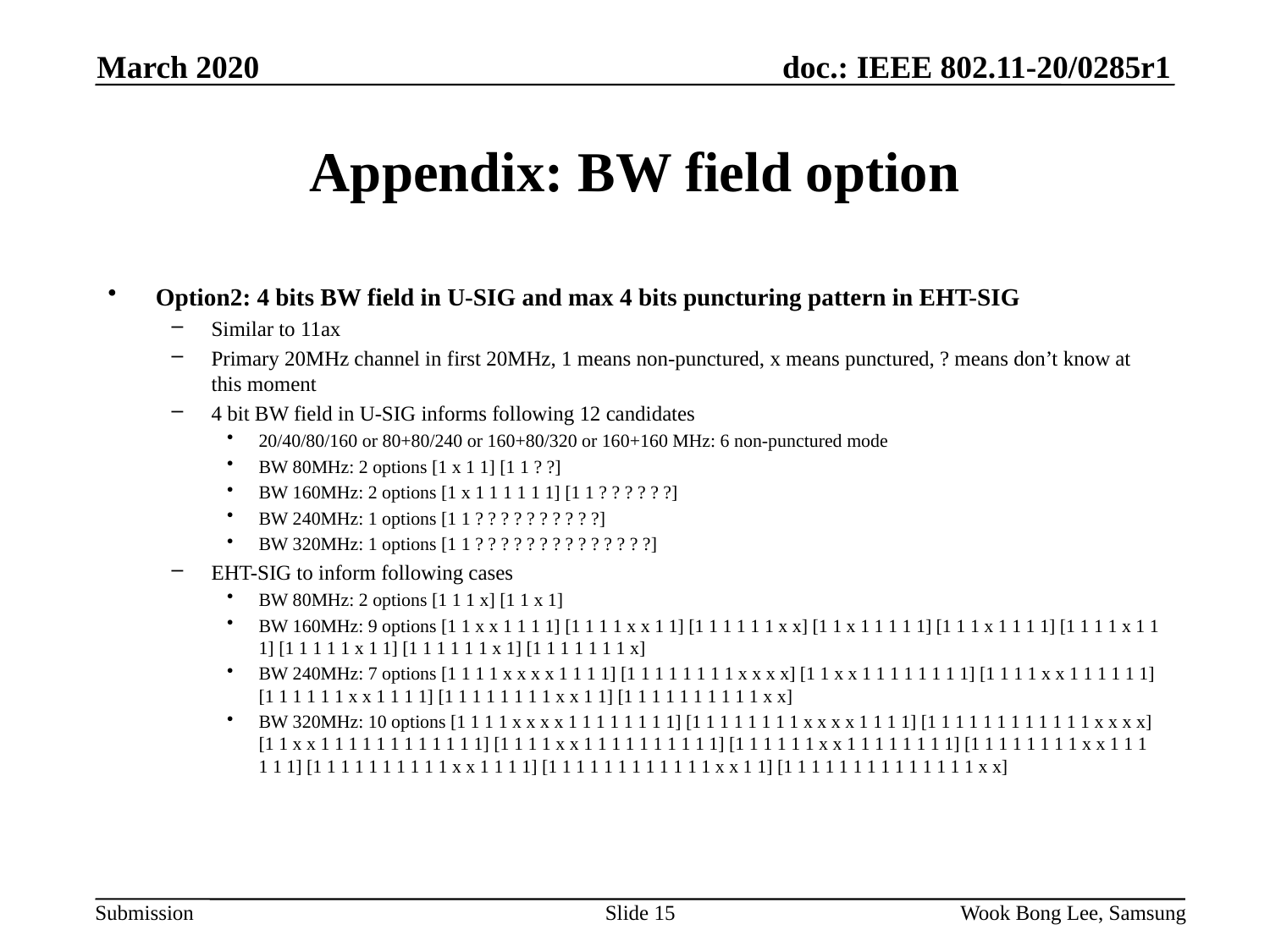

March 2020
# Appendix: BW field option
Option2: 4 bits BW field in U-SIG and max 4 bits puncturing pattern in EHT-SIG
Similar to 11ax
Primary 20MHz channel in first 20MHz, 1 means non-punctured, x means punctured, ? means don’t know at this moment
4 bit BW field in U-SIG informs following 12 candidates
20/40/80/160 or 80+80/240 or 160+80/320 or 160+160 MHz: 6 non-punctured mode
BW 80MHz: 2 options [1 x 1 1] [1 1 ? ?]
BW 160MHz: 2 options [1 x 1 1 1 1 1 1] [1 1 ? ? ? ? ? ?]
BW 240MHz: 1 options [1 1 ? ? ? ? ? ? ? ? ? ?]
BW 320MHz: 1 options [1 1 ? ? ? ? ? ? ? ? ? ? ? ? ? ?]
EHT-SIG to inform following cases
BW 80MHz: 2 options [1 1 1 x] [1 1 x 1]
BW 160MHz: 9 options [1 1 x x 1 1 1 1] [1 1 1 1 x x 1 1] [1 1 1 1 1 1 x x] [1 1 x 1 1 1 1 1] [1 1 1 x 1 1 1 1] [1 1 1 1 x 1 1 1] [1 1 1 1 1 x 1 1] [1 1 1 1 1 1 x 1] [1 1 1 1 1 1 1 x]
BW 240MHz: 7 options [1 1 1 1 x x x x 1 1 1 1] [1 1 1 1 1 1 1 1 x x x x] [1 1 x x 1 1 1 1 1 1 1 1] [1 1 1 1 x x 1 1 1 1 1 1] [1 1 1 1 1 1 x x 1 1 1 1] [1 1 1 1 1 1 1 1 x x 1 1] [1 1 1 1 1 1 1 1 1 1 x x]
BW 320MHz: 10 options [1 1 1 1 x x x x 1 1 1 1 1 1 1 1] [1 1 1 1 1 1 1 1 x x x x 1 1 1 1] [1 1 1 1 1 1 1 1 1 1 1 1 x x x x] [1 1 x x 1 1 1 1 1 1 1 1 1 1 1 1] [1 1 1 1 x x 1 1 1 1 1 1 1 1 1 1] [1 1 1 1 1 1 x x 1 1 1 1 1 1 1 1] [1 1 1 1 1 1 1 1 x x 1 1 1 1 1 1] [1 1 1 1 1 1 1 1 1 1 x x 1 1 1 1] [1 1 1 1 1 1 1 1 1 1 1 1 x x 1 1] [1 1 1 1 1 1 1 1 1 1 1 1 1 1 x x]
Slide 15
Wook Bong Lee, Samsung